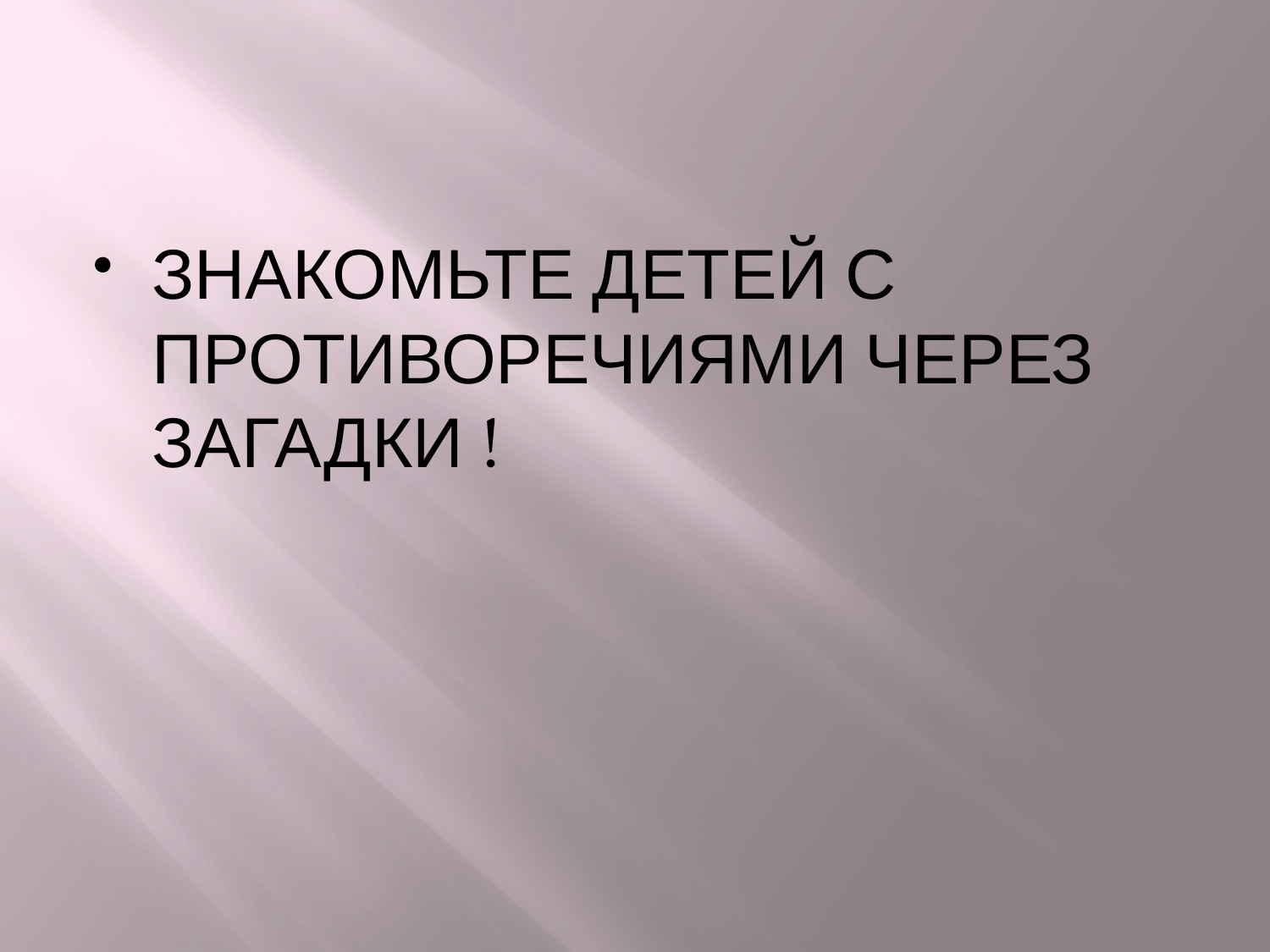

#
ЗНАКОМЬТЕ ДЕТЕЙ С ПРОТИВОРЕЧИЯМИ ЧЕРЕЗ ЗАГАДКИ !